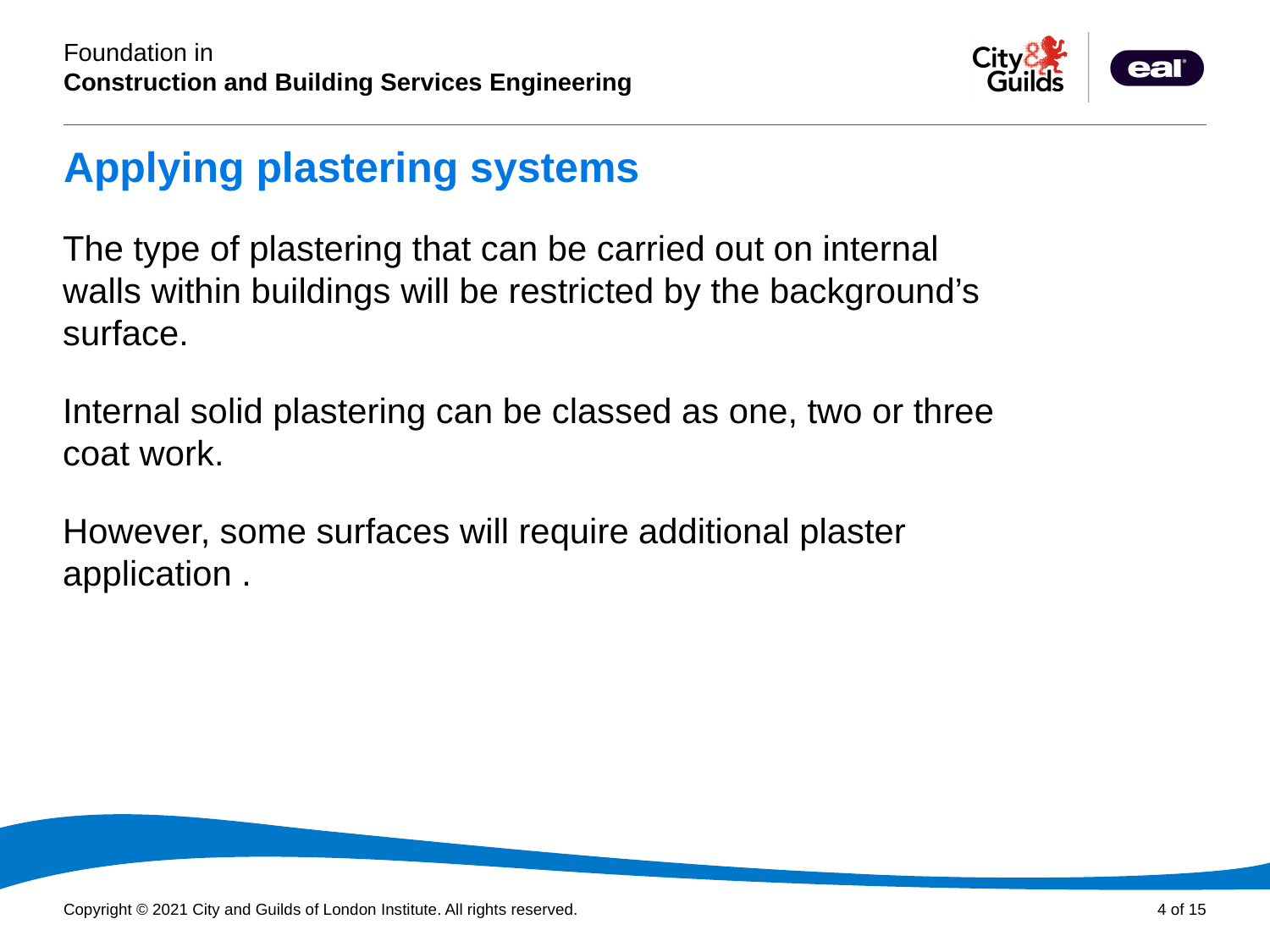

# Applying plastering systems
The type of plastering that can be carried out on internal walls within buildings will be restricted by the background’s surface.
Internal solid plastering can be classed as one, two or three coat work.
However, some surfaces will require additional plaster application .